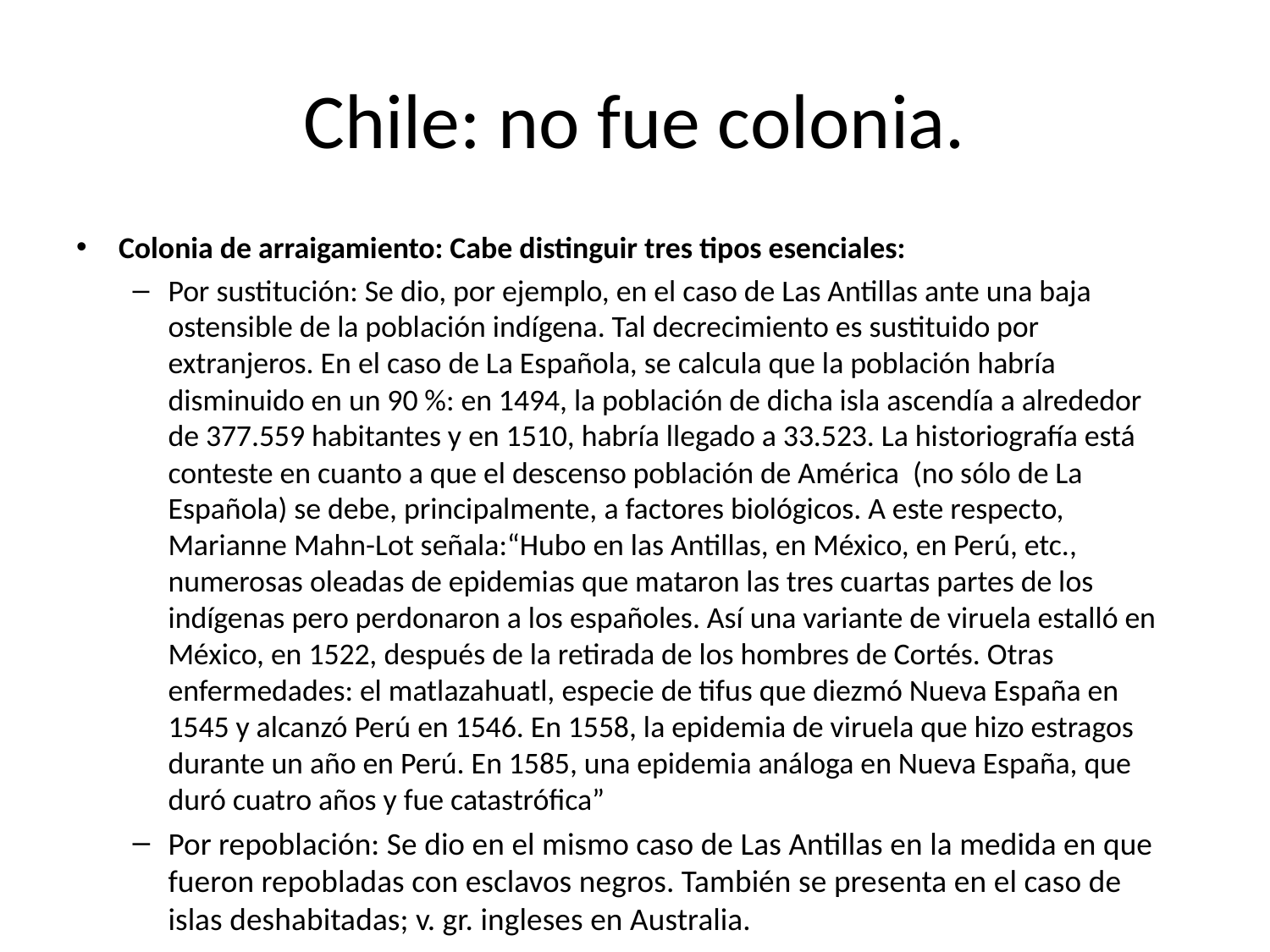

# Chile: no fue colonia.
Colonia de arraigamiento: Cabe distinguir tres tipos esenciales:
Por sustitución: Se dio, por ejemplo, en el caso de Las Antillas ante una baja ostensible de la población indígena. Tal decrecimiento es sustituido por extranjeros. En el caso de La Española, se calcula que la población habría disminuido en un 90 %: en 1494, la población de dicha isla ascendía a alrededor de 377.559 habitantes y en 1510, habría llegado a 33.523. La historiografía está conteste en cuanto a que el descenso población de América  (no sólo de La Española) se debe, principalmente, a factores biológicos. A este respecto, Marianne Mahn-Lot señala:“Hubo en las Antillas, en México, en Perú, etc., numerosas oleadas de epidemias que mataron las tres cuartas partes de los indígenas pero perdonaron a los españoles. Así una variante de viruela estalló en México, en 1522, después de la retirada de los hombres de Cortés. Otras enfermedades: el matlazahuatl, especie de tifus que diezmó Nueva España en 1545 y alcanzó Perú en 1546. En 1558, la epidemia de viruela que hizo estragos durante un año en Perú. En 1585, una epidemia análoga en Nueva España, que duró cuatro años y fue catastrófica”
Por repoblación: Se dio en el mismo caso de Las Antillas en la medida en que fueron repobladas con esclavos negros. También se presenta en el caso de islas deshabitadas; v. gr. ingleses en Australia.